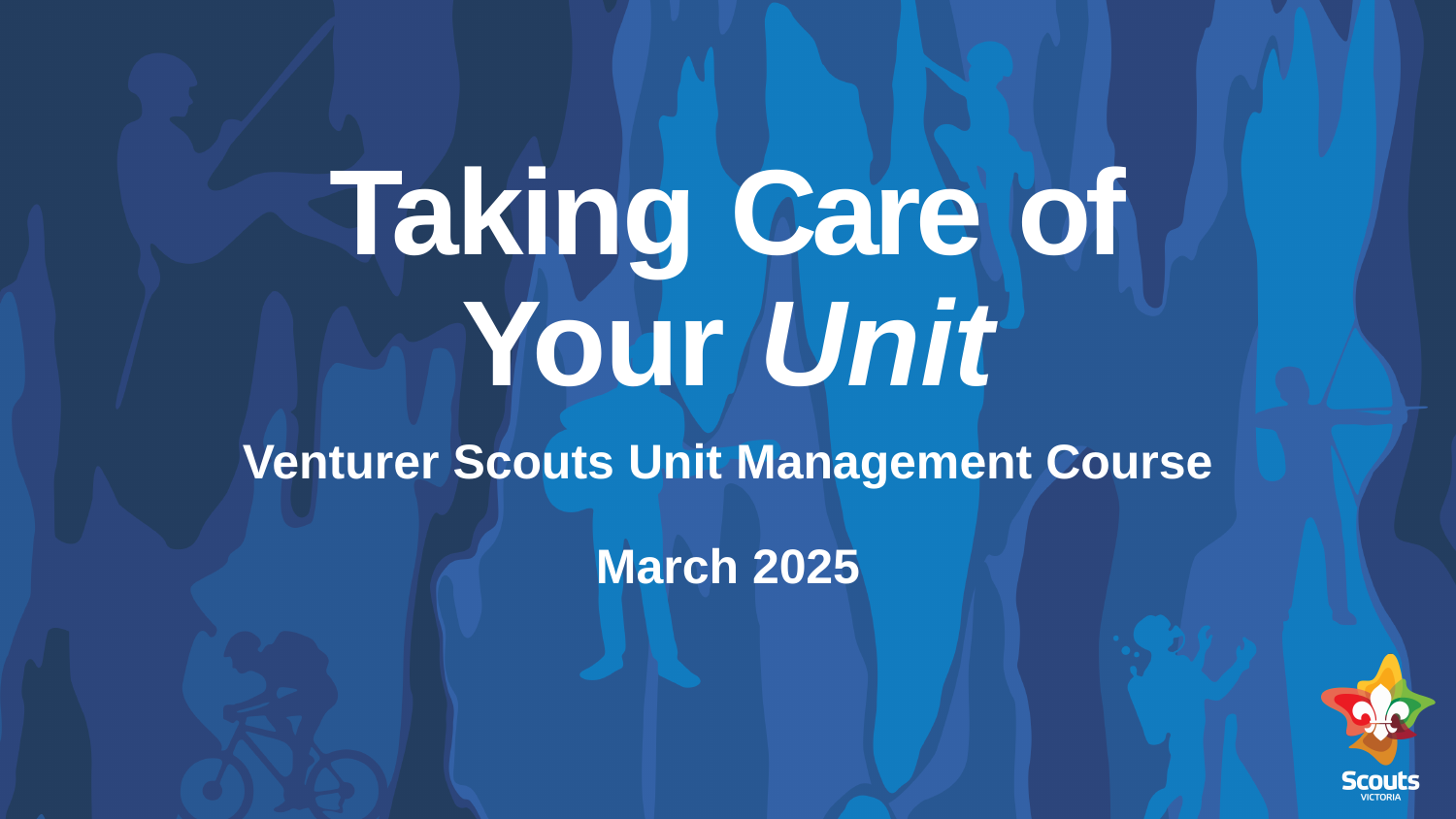

# Taking Care of Your Unit
Venturer Scouts Unit Management Course
March 2025